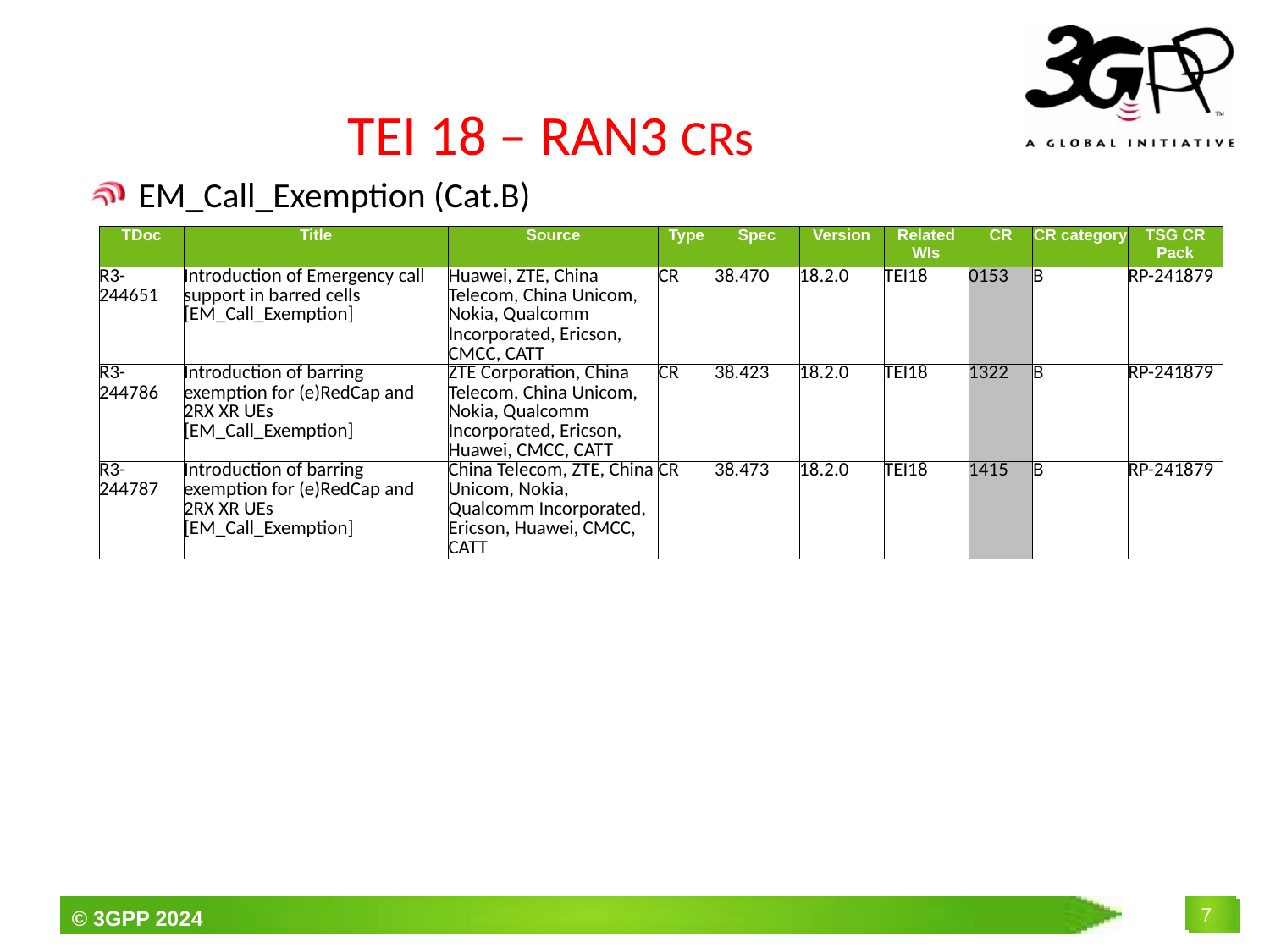

# TEI 18 – RAN3 CRs
EM_Call_Exemption (Cat.B)

| TDoc | Title | Source | Type | Spec | Version | Related WIs | CR | CR category | TSG CR Pack |
| --- | --- | --- | --- | --- | --- | --- | --- | --- | --- |
| R3-244651 | Introduction of Emergency call support in barred cells [EM\_Call\_Exemption] | Huawei, ZTE, China Telecom, China Unicom, Nokia, Qualcomm Incorporated, Ericson, CMCC, CATT | CR | 38.470 | 18.2.0 | TEI18 | 0153 | B | RP-241879 |
| R3-244786 | Introduction of barring exemption for (e)RedCap and 2RX XR UEs [EM\_Call\_Exemption] | ZTE Corporation, China Telecom, China Unicom, Nokia, Qualcomm Incorporated, Ericson, Huawei, CMCC, CATT | CR | 38.423 | 18.2.0 | TEI18 | 1322 | B | RP-241879 |
| R3-244787 | Introduction of barring exemption for (e)RedCap and 2RX XR UEs [EM\_Call\_Exemption] | China Telecom, ZTE, China Unicom, Nokia, Qualcomm Incorporated, Ericson, Huawei, CMCC, CATT | CR | 38.473 | 18.2.0 | TEI18 | 1415 | B | RP-241879 |